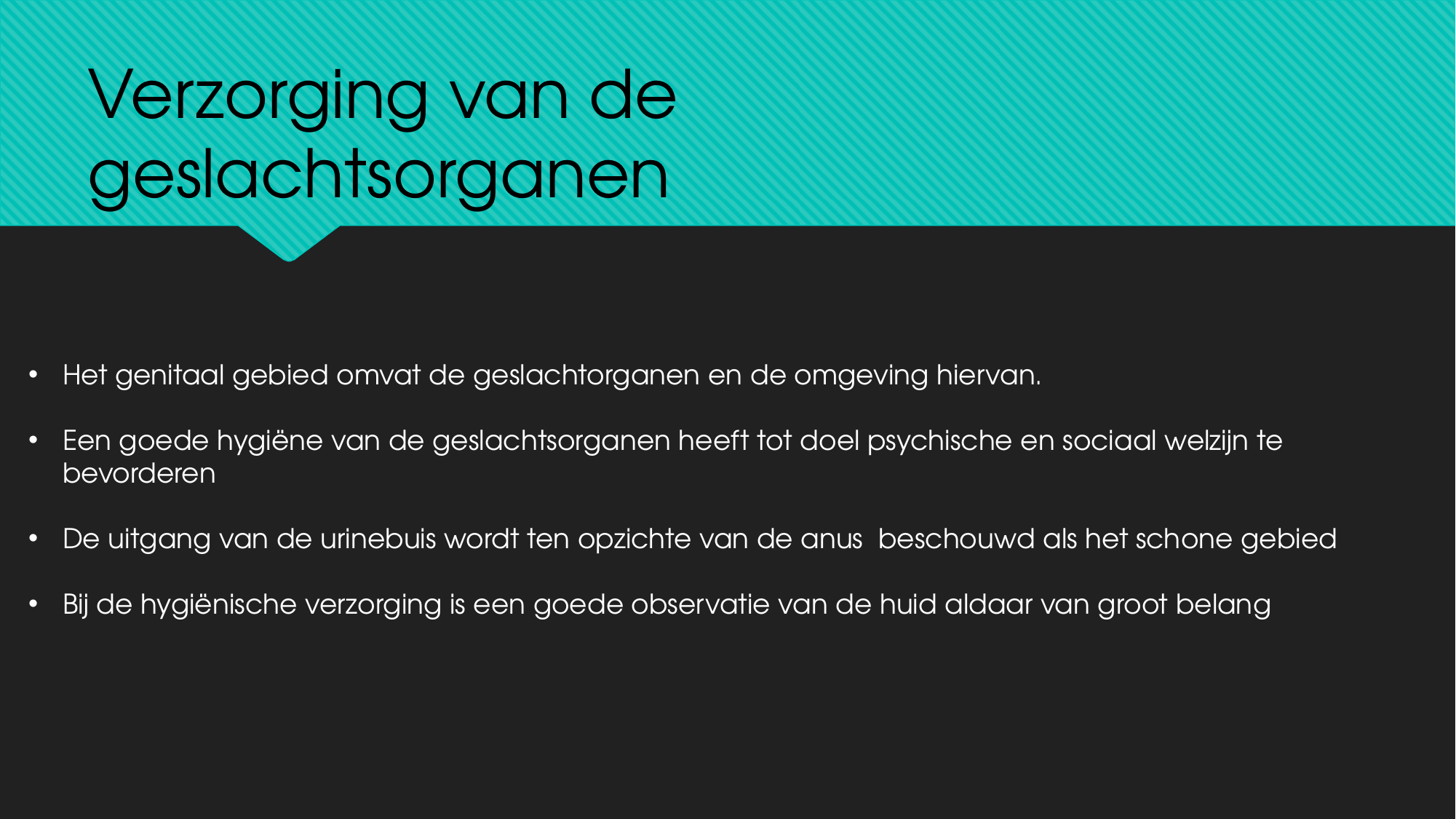

Verzorging van de geslachtsorganen
Het genitaal gebied omvat de geslachtorganen en de omgeving hiervan.

Een goede hygiëne van de geslachtsorganen heeft tot doel psychische en sociaal welzijn te bevorderen

De uitgang van de urinebuis wordt ten opzichte van de anus  beschouwd als het schone gebied

Bij de hygiënische verzorging is een goede observatie van de huid aldaar van groot belang